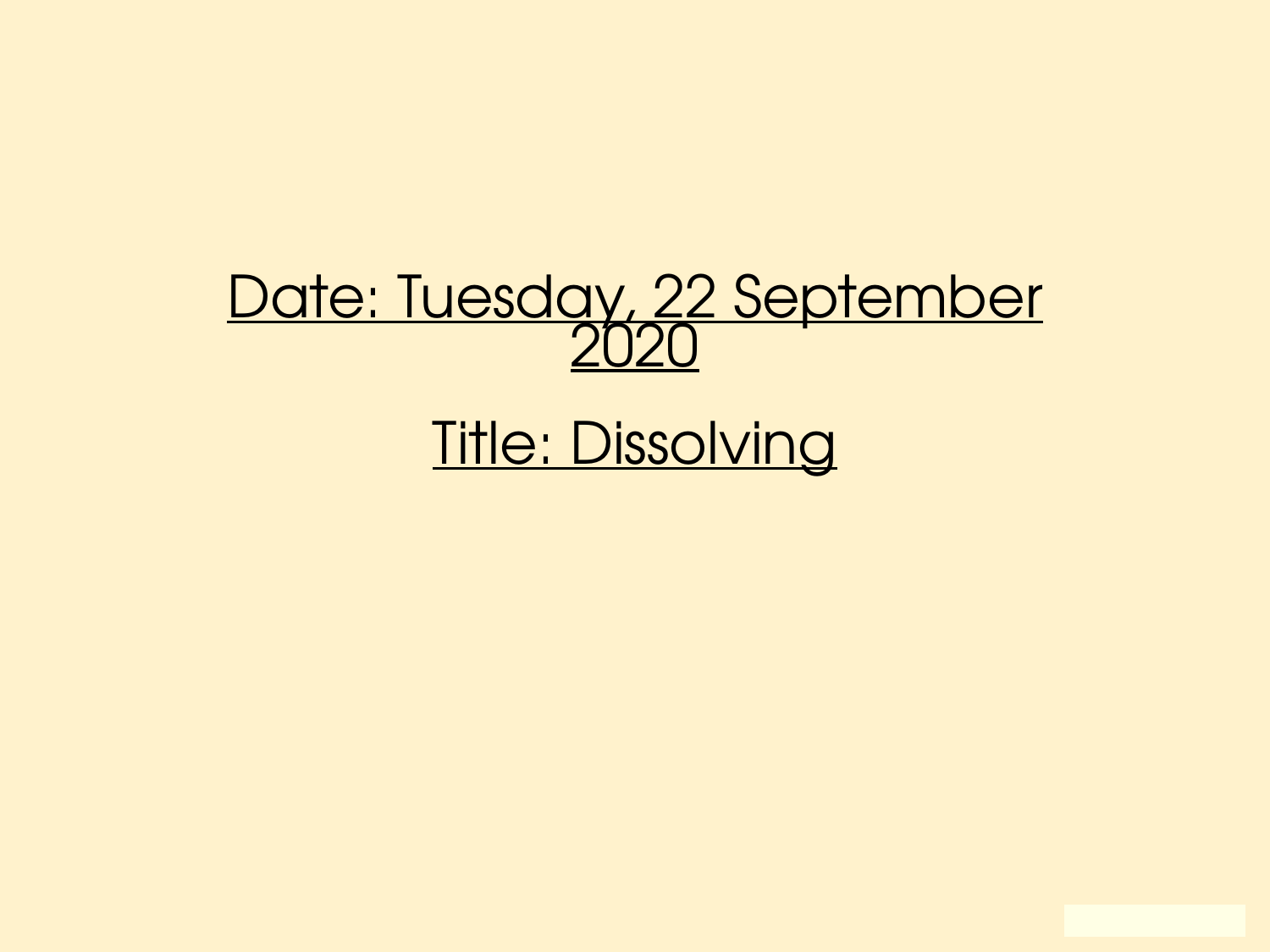

# Date: Tuesday, 22 September 2020 Title: Dissolving